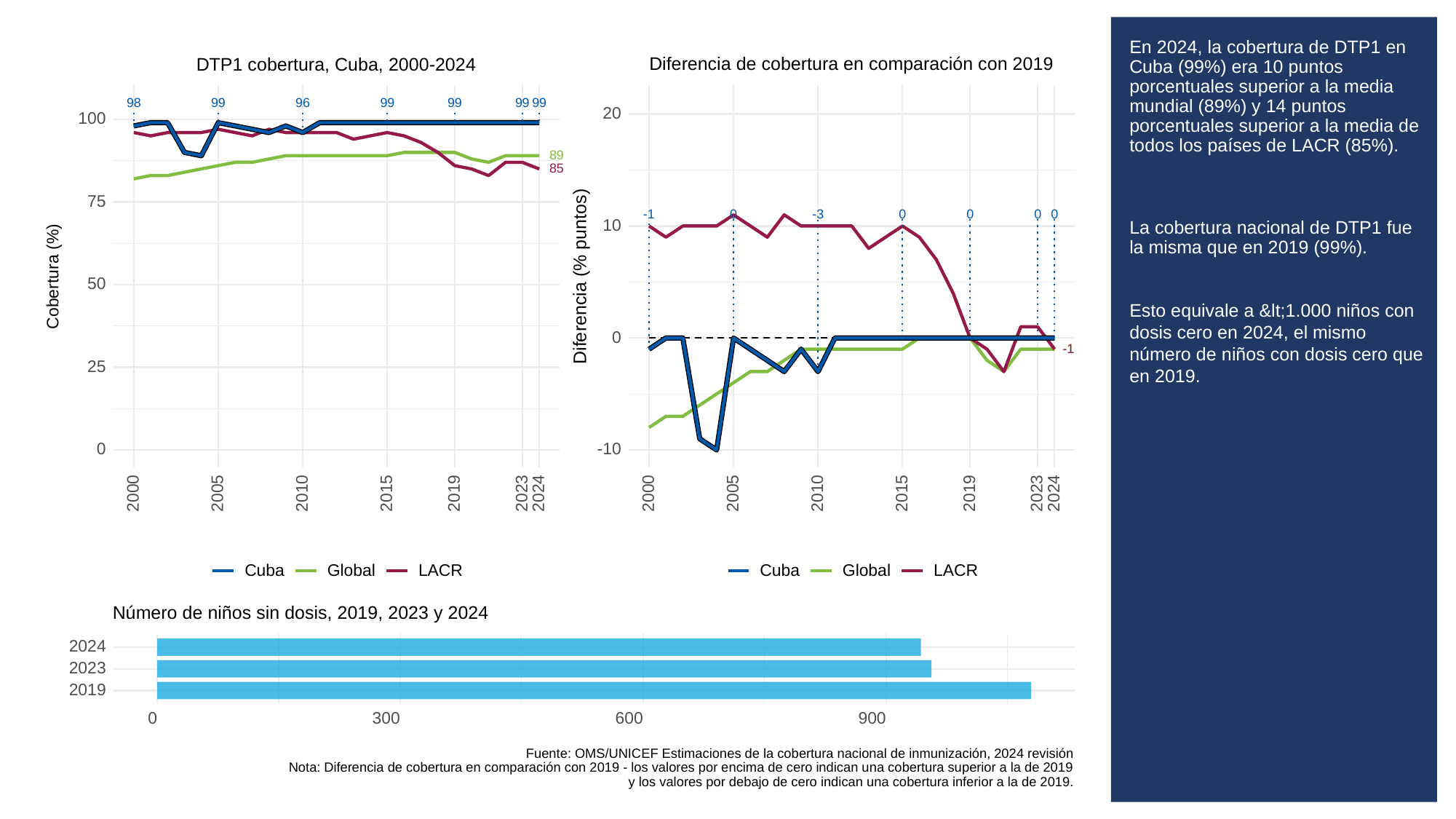

# En 2024, la cobertura de DTP1 en Cuba (99%) era 10 puntos porcentuales superior a la media mundial (89%) y 14 puntos porcentuales superior a la media de todos los países de LACR (85%).

La cobertura nacional de DTP1 fue la misma que en 2019 (99%).

Esto equivale a &lt;1.000 niños con dosis cero en 2024, el mismo número de niños con dosis cero que en 2019.

Diferencia de cobertura en comparación con 2019
DTP1 cobertura, Cuba, 2000-2024

98
99
96
99
99
99
99
20

100

89

85

75

-3
0
0
0
0
0
-1

10

Diferencia (% puntos)
Cobertura (%)
50

0

-1
-1
25

0
-10

2023
2023
2000
2005
2010
2015
2019
2024
2000
2005
2010
2015
2019
2024
Cuba
Global
LACR
Cuba
Global
LACR

Número de niños sin dosis, 2019, 2023 y 2024

2024

2023

2019

300
0
600
900
Fuente: OMS/UNICEF Estimaciones de la cobertura nacional de inmunización, 2024 revisión
Nota: Diferencia de cobertura en comparación con 2019 - los valores por encima de cero indican una cobertura superior a la de 2019
y los valores por debajo de cero indican una cobertura inferior a la de 2019.